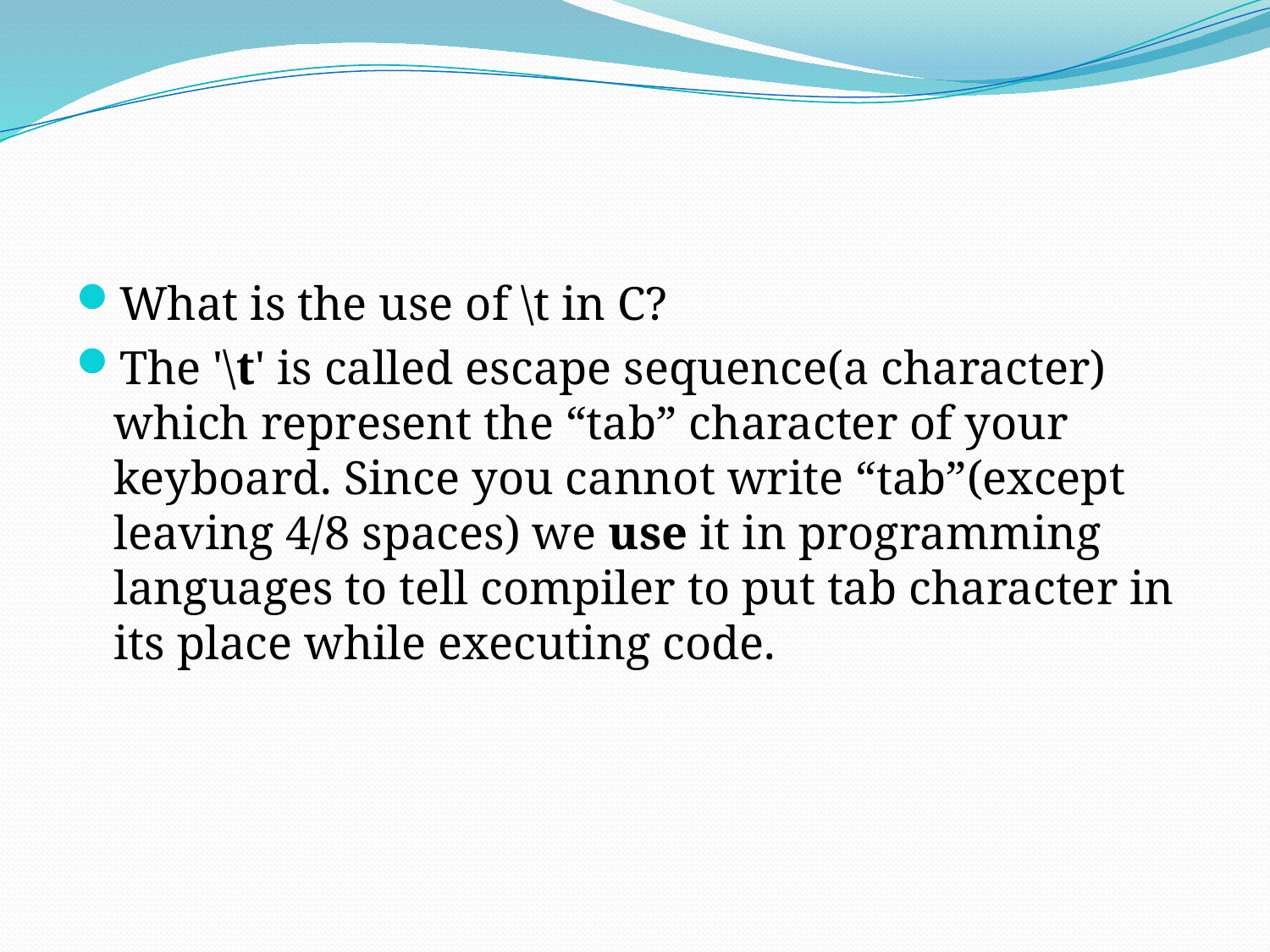

#
What is the use of \t in C?
The '\t' is called escape sequence(a character) which represent the “tab” character of your keyboard. Since you cannot write “tab”(except leaving 4/8 spaces) we use it in programming languages to tell compiler to put tab character in its place while executing code.